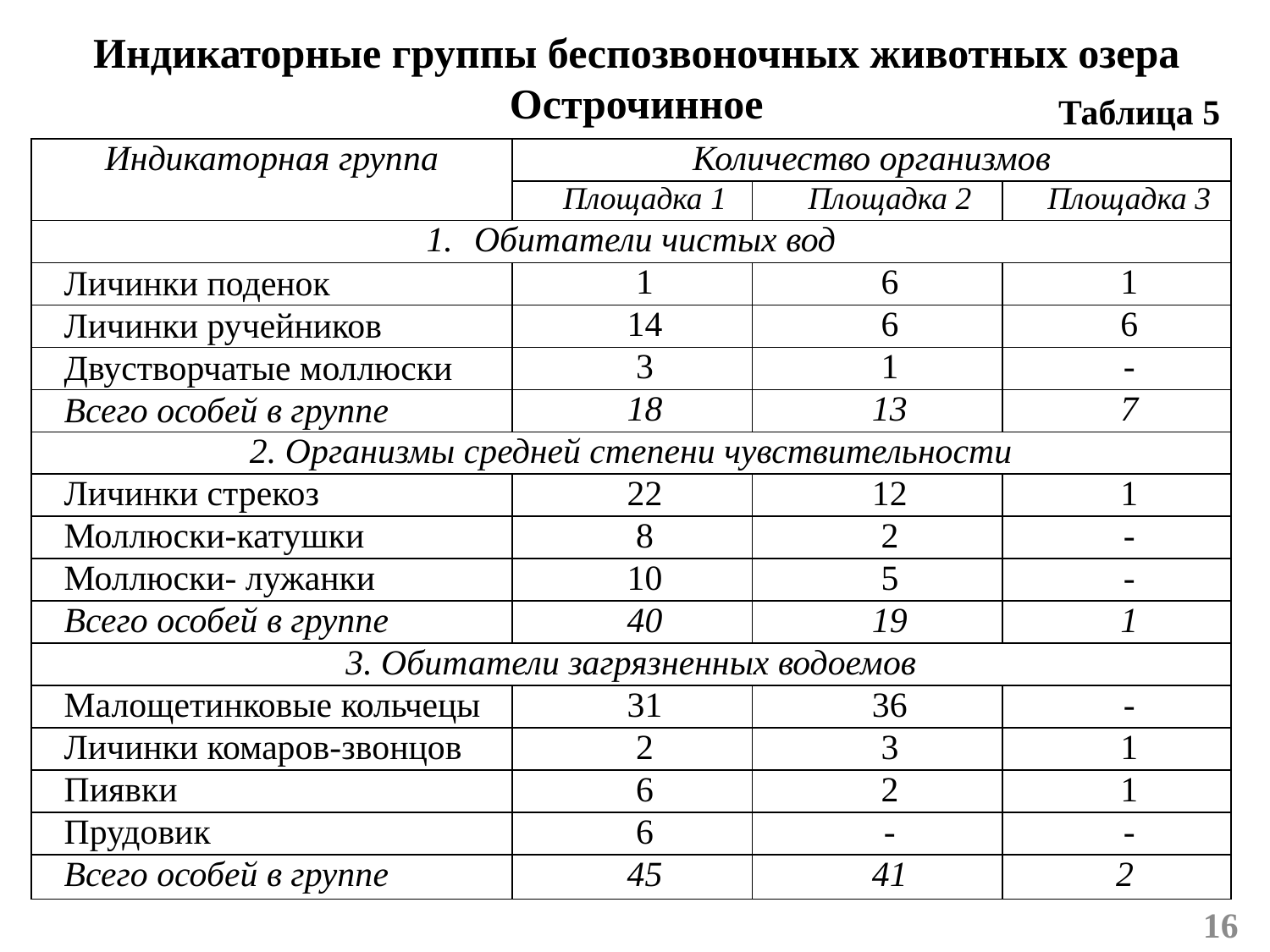

# Индикаторные группы беспозвоночных животных озера Острочинное
Таблица 5
| Индикаторная группа | Количество организмов |  |  |
| --- | --- | --- | --- |
|  | Площадка 1 | Площадка 2 | Площадка 3 |
| Обитатели чистых вод |  |  |  |
| Личинки поденок | 1 | 6 | 1 |
| Личинки ручейников | 14 | 6 | 6 |
| Двустворчатые моллюски | 3 | 1 | - |
| Всего особей в группе | 18 | 13 | 7 |
| 2. Организмы средней степени чувствительности |  |  |  |
| Личинки стрекоз | 22 | 12 | 1 |
| Моллюски-катушки | 8 | 2 | - |
| Моллюски- лужанки | 10 | 5 | - |
| Всего особей в группе | 40 | 19 | 1 |
| 3. Обитатели загрязненных водоемов |  |  |  |
| Малощетинковые кольчецы | 31 | 36 | - |
| Личинки комаров-звонцов | 2 | 3 | 1 |
| Пиявки | 6 | 2 | 1 |
| Прудовик | 6 | - | - |
| Всего особей в группе | 45 | 41 | 2 |

16